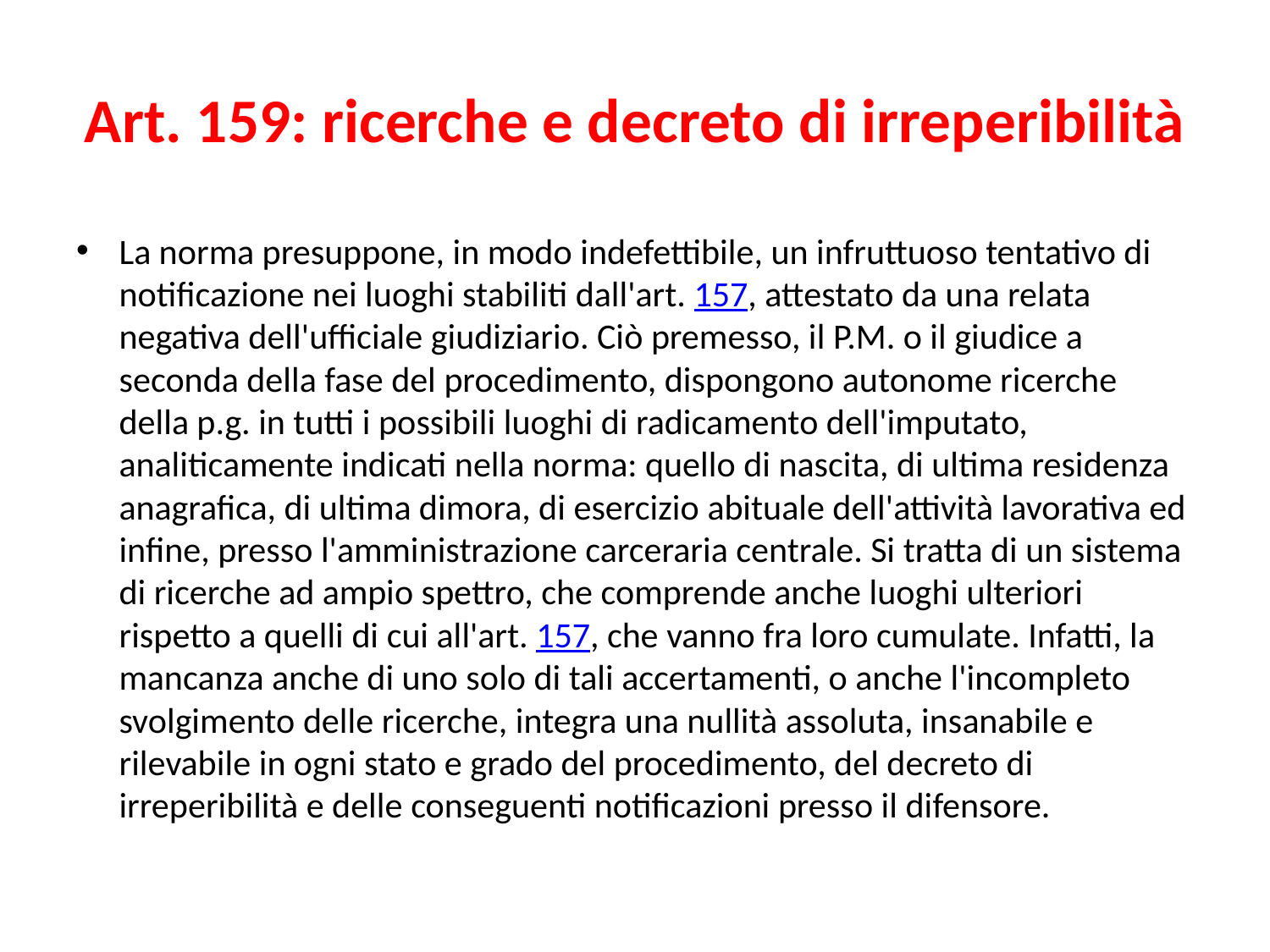

# Art. 159: ricerche e decreto di irreperibilità
La norma presuppone, in modo indefettibile, un infruttuoso tentativo di notificazione nei luoghi stabiliti dall'art. 157, attestato da una relata negativa dell'ufficiale giudiziario. Ciò premesso, il P.M. o il giudice a seconda della fase del procedimento, dispongono autonome ricerche della p.g. in tutti i possibili luoghi di radicamento dell'imputato, analiticamente indicati nella norma: quello di nascita, di ultima residenza anagrafica, di ultima dimora, di esercizio abituale dell'attività lavorativa ed infine, presso l'amministrazione carceraria centrale. Si tratta di un sistema di ricerche ad ampio spettro, che comprende anche luoghi ulteriori rispetto a quelli di cui all'art. 157, che vanno fra loro cumulate. Infatti, la mancanza anche di uno solo di tali accertamenti, o anche l'incompleto svolgimento delle ricerche, integra una nullità assoluta, insanabile e rilevabile in ogni stato e grado del procedimento, del decreto di irreperibilità e delle conseguenti notificazioni presso il difensore.